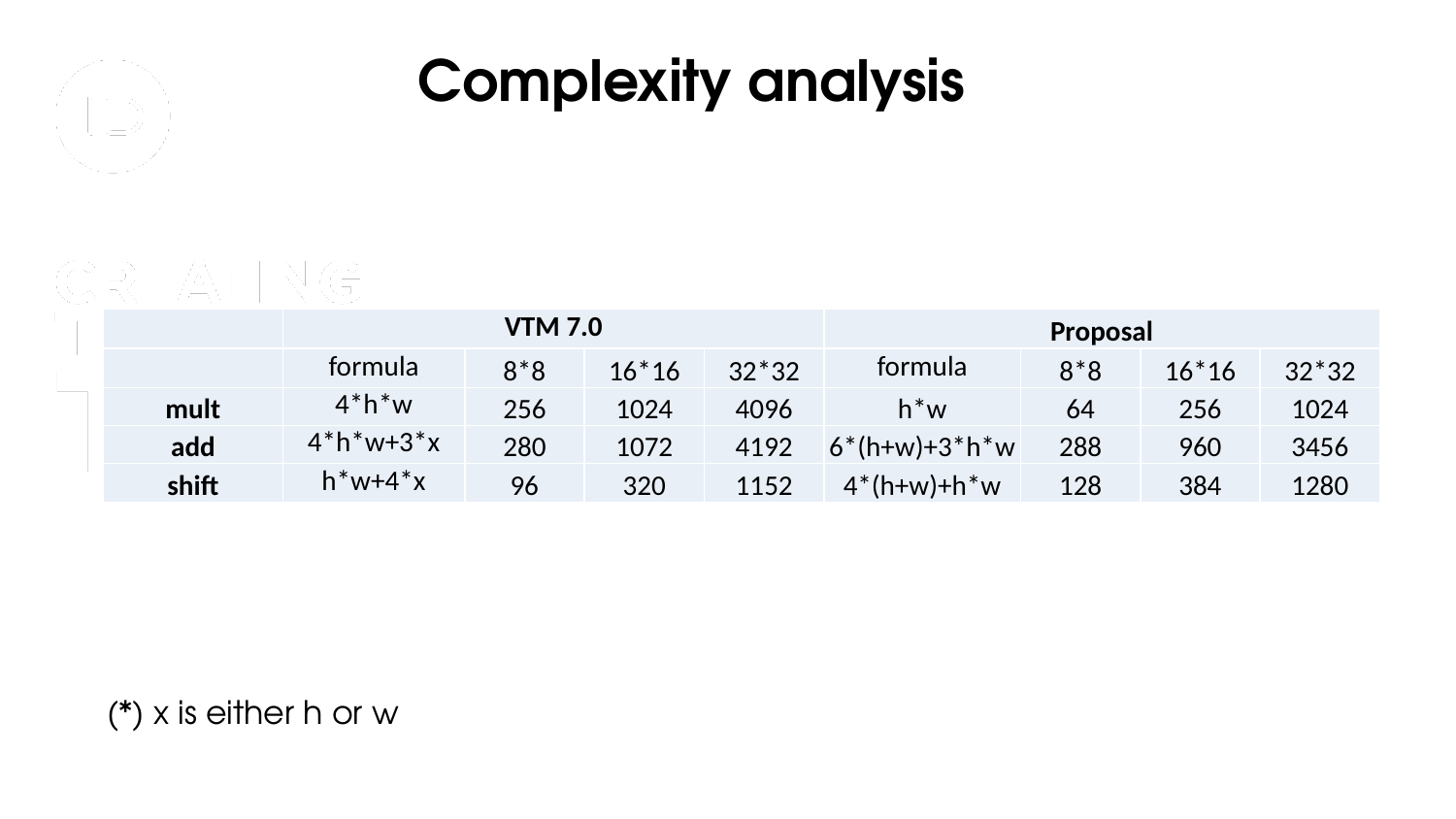

Complexity analysis
|  | VTM 7.0 |  |  |  | Proposal |  |  |  |
| --- | --- | --- | --- | --- | --- | --- | --- | --- |
|  | formula | 8\*8 | 16\*16 | 32\*32 | formula | 8\*8 | 16\*16 | 32\*32 |
| mult | 4\*h\*w | 256 | 1024 | 4096 | h\*w | 64 | 256 | 1024 |
| add | 4\*h\*w+3\*x | 280 | 1072 | 4192 | 6\*(h+w)+3\*h\*w | 288 | 960 | 3456 |
| shift | h\*w+4\*x | 96 | 320 | 1152 | 4\*(h+w)+h\*w | 128 | 384 | 1280 |
(*) x is either h or w
© 2019 InterDigital, Inc. All Rights Reserved.
5